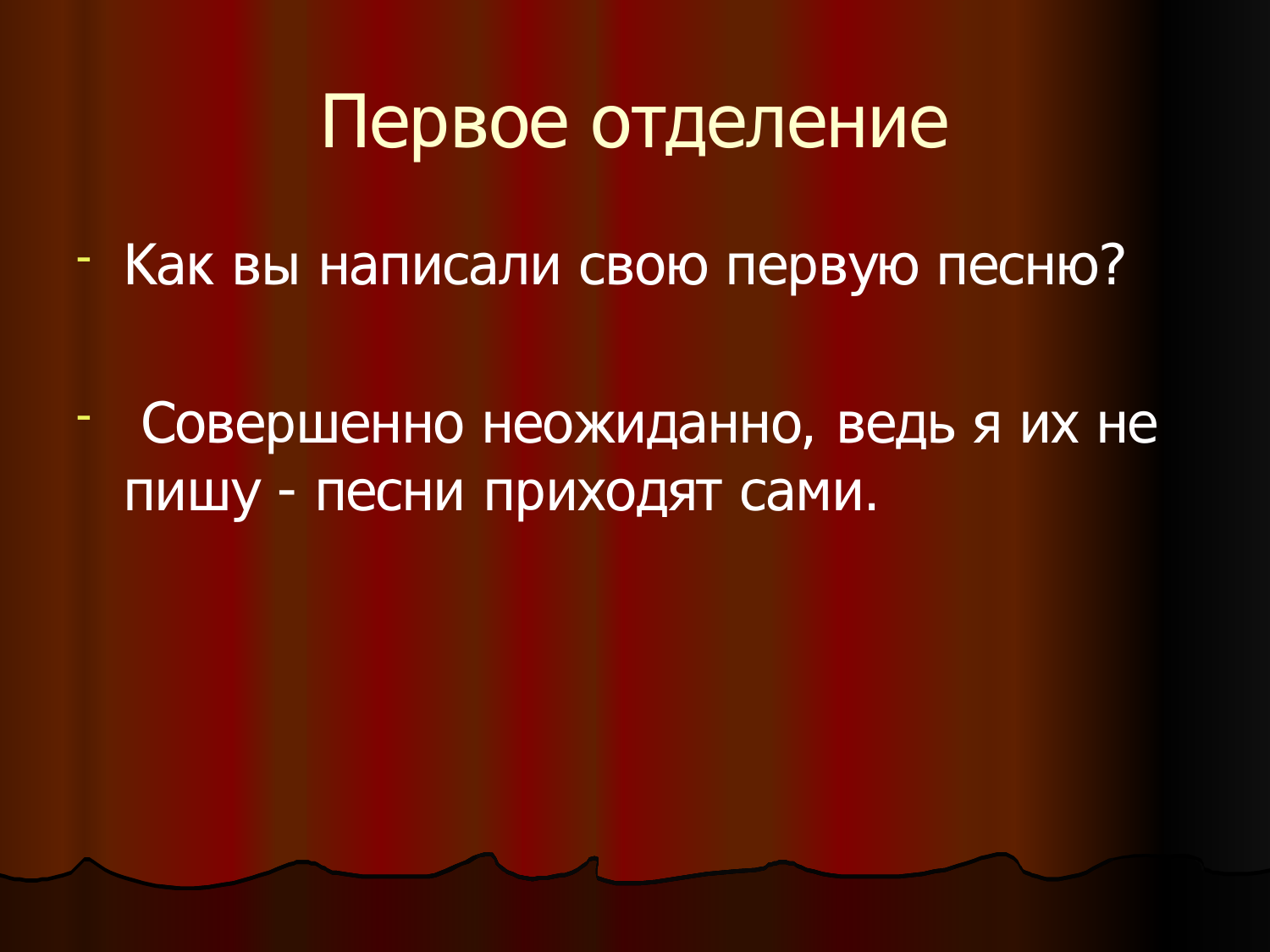

# Первое отделение
Как вы написали свою первую песню?

 Совершенно неожиданно, ведь я их не пишу - песни приходят сами.